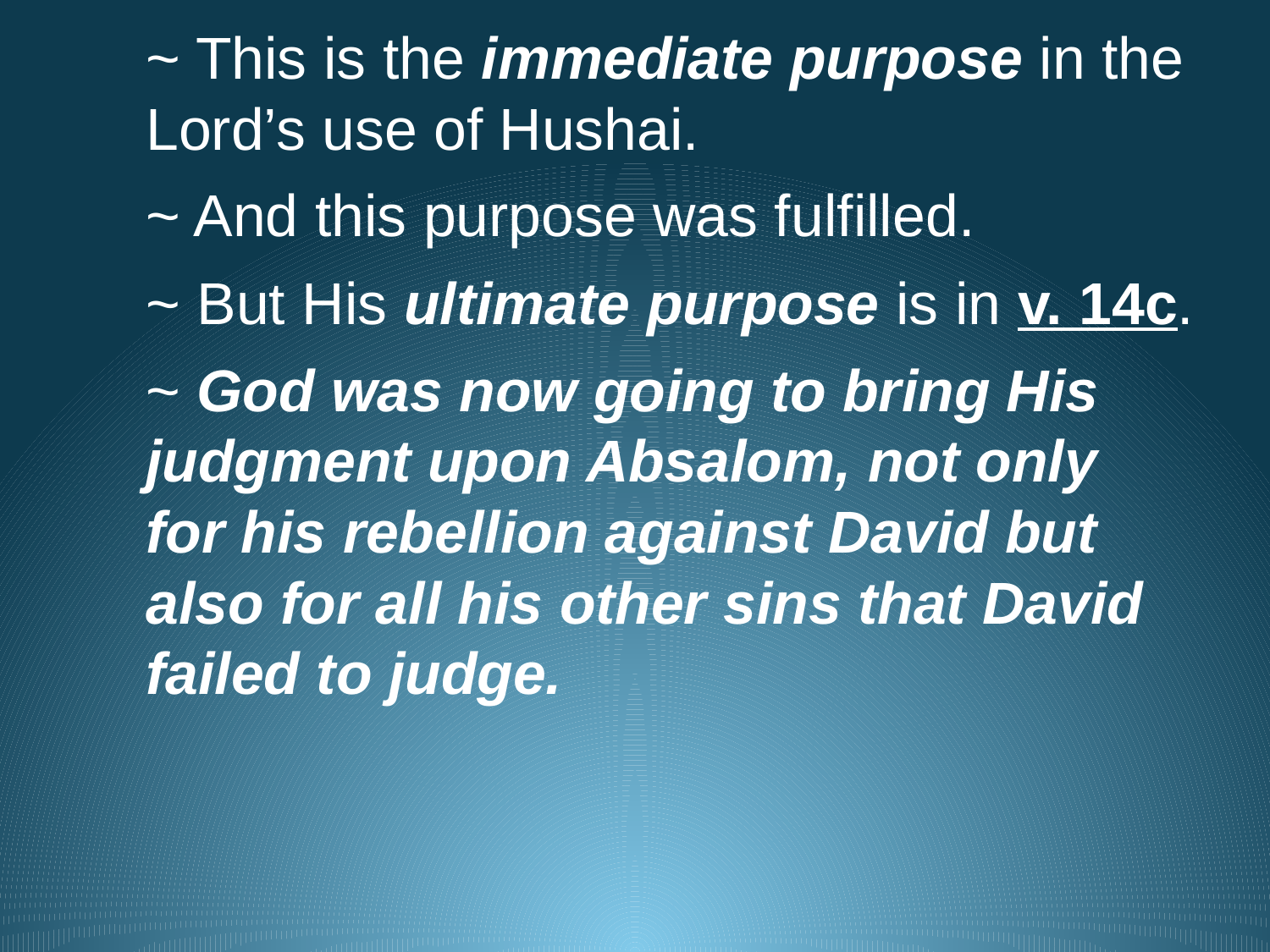

~ This is the immediate purpose in the 					Lord’s use of Hushai.
		~ And this purpose was fulfilled.
		~ But His ultimate purpose is in v. 14c.
		~ God was now going to bring His 						judgment upon Absalom, not only 					for his rebellion against David but 				also for all his other sins that David 				failed to judge.